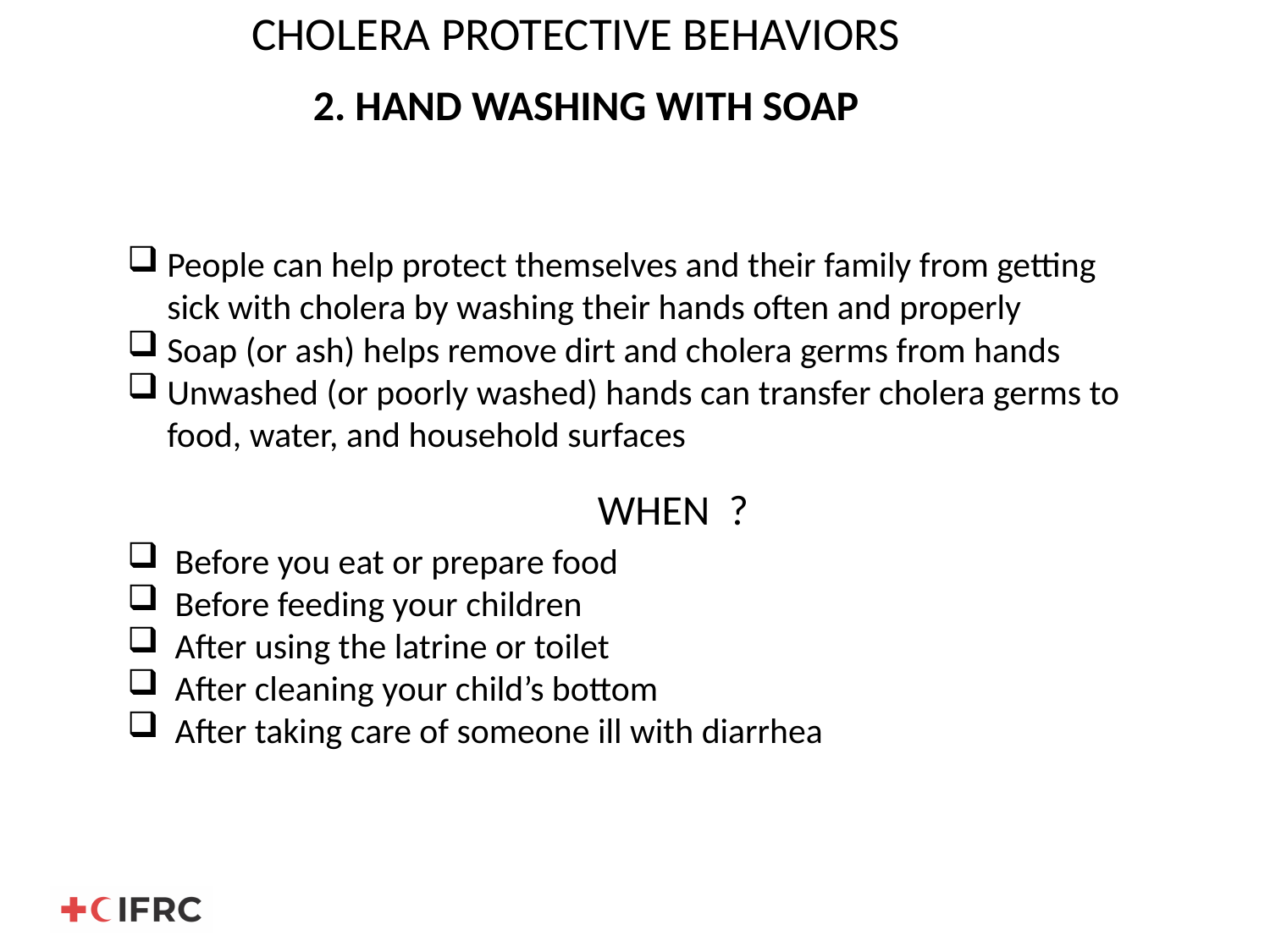

CHOLERA PROTECTIVE BEHAVIORS
2. HAND WASHING WITH SOAP

People can help protect themselves and their family from getting sick with cholera by washing their hands often and properly
Soap (or ash) helps remove dirt and cholera germs from hands
Unwashed (or poorly washed) hands can transfer cholera germs to food, water, and household surfaces

Before you eat or prepare food
Before feeding your children
After using the latrine or toilet
After cleaning your child’s bottom
After taking care of someone ill with diarrhea
WHEN  ?